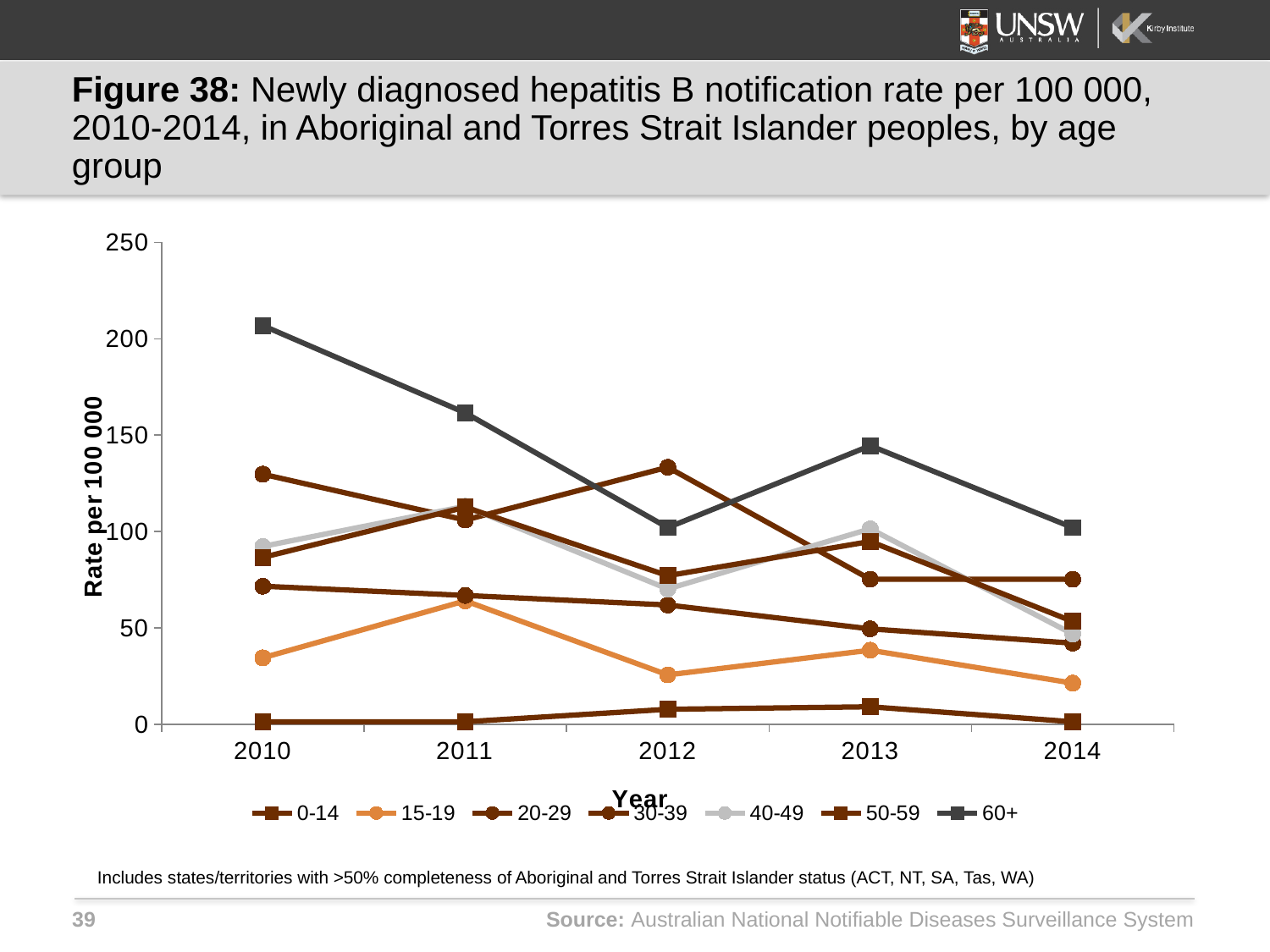

# Figure 38: Newly diagnosed hepatitis B notification rate per 100 000, 2010-2014, in Aboriginal and Torres Strait Islander peoples, by age group

### Chart

| Category | 0-14 | 15-19 | 20-29 | 30-39 | 40-49 | 50-59 | 60+ |
|---|---|---|---|---|---|---|---|
| 2010 | 1.295354 | 34.47979 | 71.61125 | 129.7371 | 92.25832 | 86.55332 | 206.7973 |
| 2011 | 1.29616 | 64.02869 | 66.81845 | 105.972 | 113.0957 | 112.626 | 161.5234 |
| 2012 | 7.776957 | 25.61147 | 61.86894 | 133.3197 | 70.19733 | 77.05987 | 102.0148 |
| 2013 | 9.073116 | 38.41721 | 49.49515 | 75.20596 | 101.3961 | 94.84292 | 144.521 |
| 2014 | 1.29616 | 21.3429 | 42.07088 | 75.20596 | 46.79822 | 53.34914 | 102.0148 |
Includes states/territories with >50% completeness of Aboriginal and Torres Strait Islander status (ACT, NT, SA, Tas, WA)
Source: Australian National Notifiable Diseases Surveillance System
39